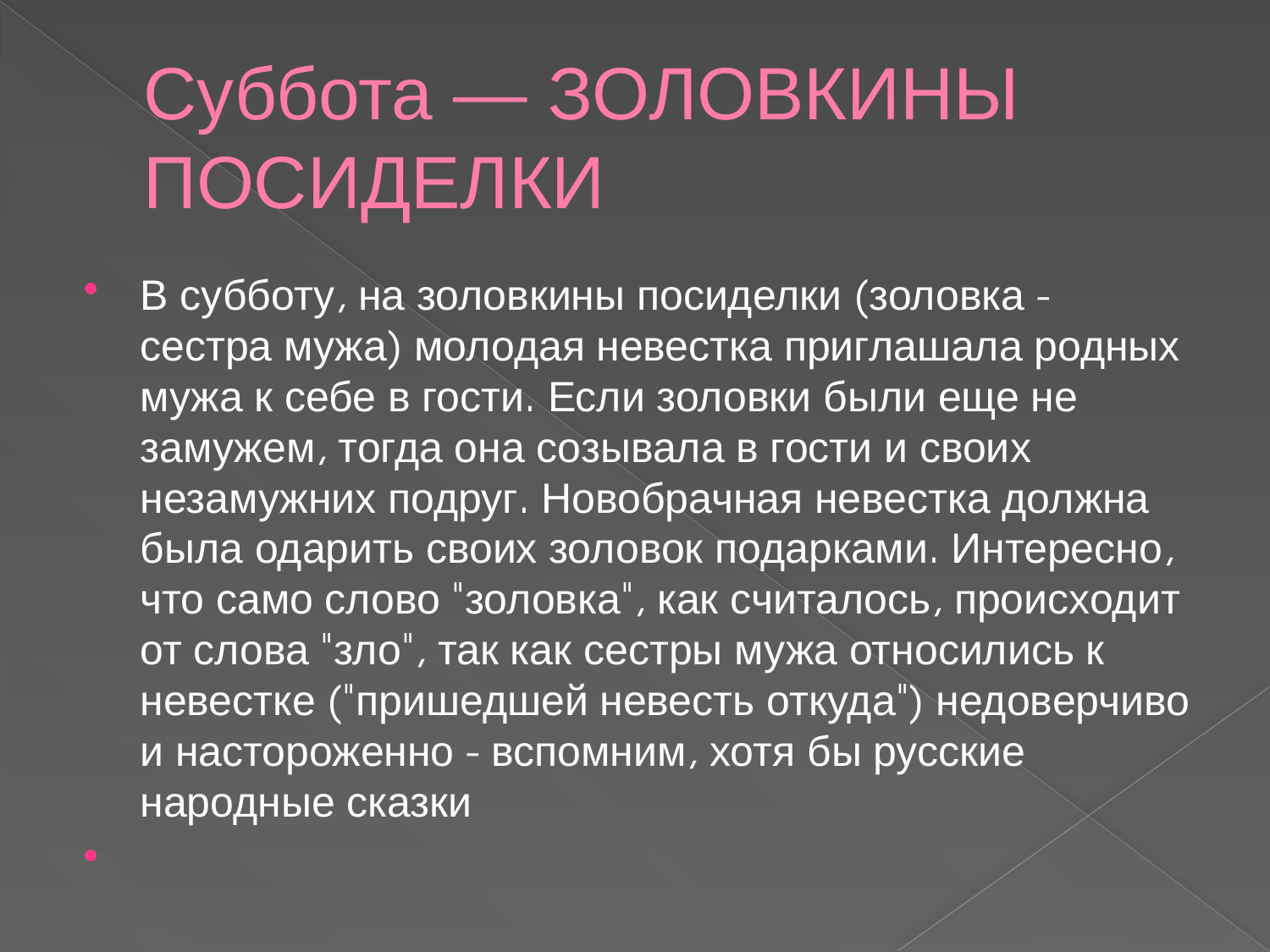

# Суббота — ЗОЛОВКИНЫ ПОСИДЕЛКИ
В субботу, на золовкины посиделки (золовка - сестра мужа) молодая невестка приглашала родных мужа к себе в гости. Если золовки были еще не замужем, тогда она созывала в гости и своих незамужних подруг. Новобрачная невестка должна была одарить своих золовок подарками. Интересно, что само слово "золовка", как считалось, происходит от слова "зло", так как сестры мужа относились к невестке ("пришедшей невесть откуда") недоверчиво и настороженно - вспомним, хотя бы русские народные сказки